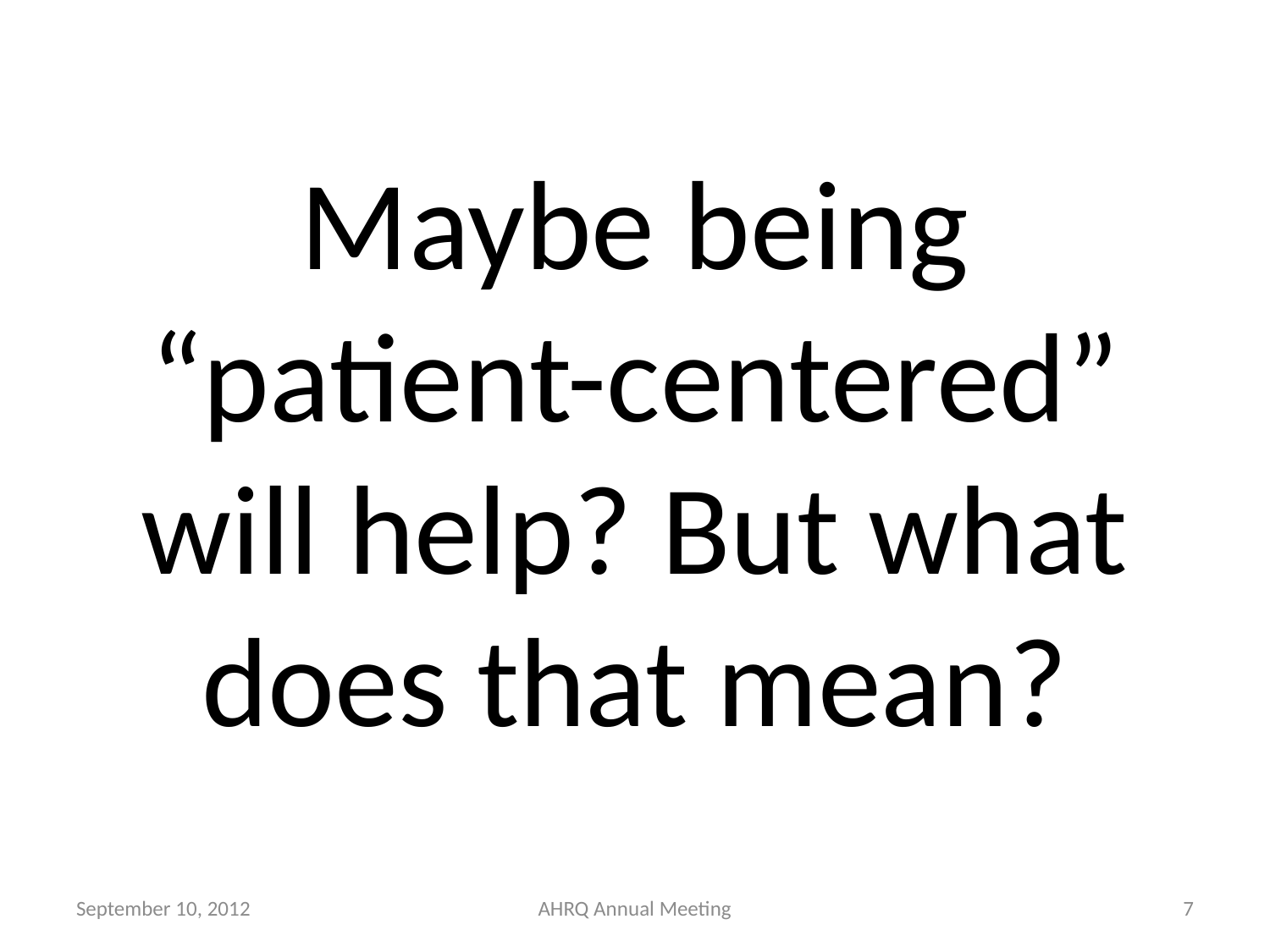

# Maybe being “patient-centered” will help? But what does that mean?
September 10, 2012
AHRQ Annual Meeting
7